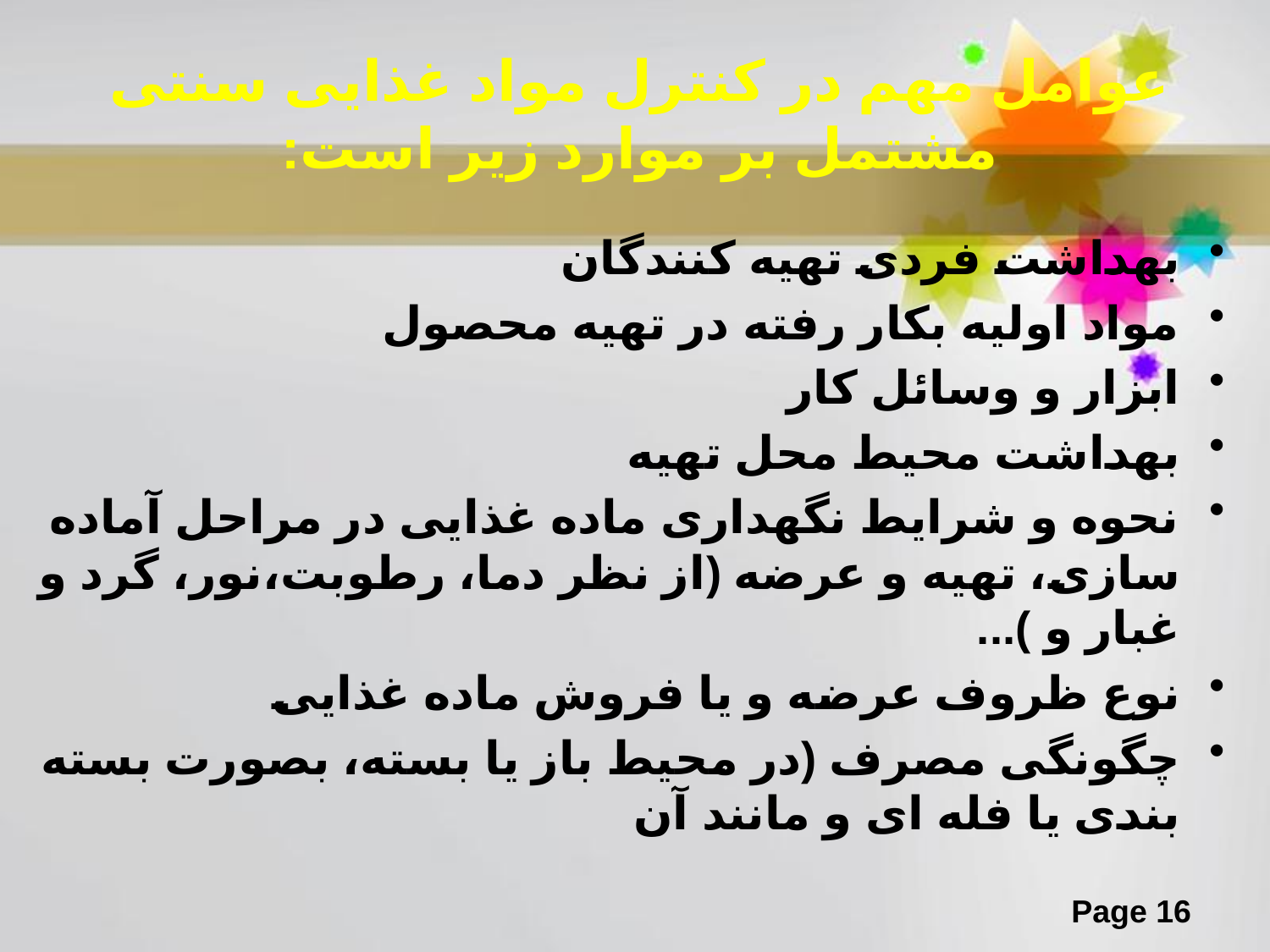

# عوامل مهم در کنترل مواد غذایی سنتی مشتمل بر موارد زیر است:
بهداشت فردی تهیه کنندگان
مواد اولیه بکار رفته در تهیه محصول
ابزار و وسائل کار
بهداشت محیط محل تهیه
نحوه و شرایط نگهداری ماده غذایی در مراحل آماده سازی، تهیه و عرضه (از نظر دما، رطوبت،نور، گرد و غبار و )...
نوع ظروف عرضه و یا فروش ماده غذایی
چگونگی مصرف (در محیط باز یا بسته، بصورت بسته بندی یا فله ای و مانند آن